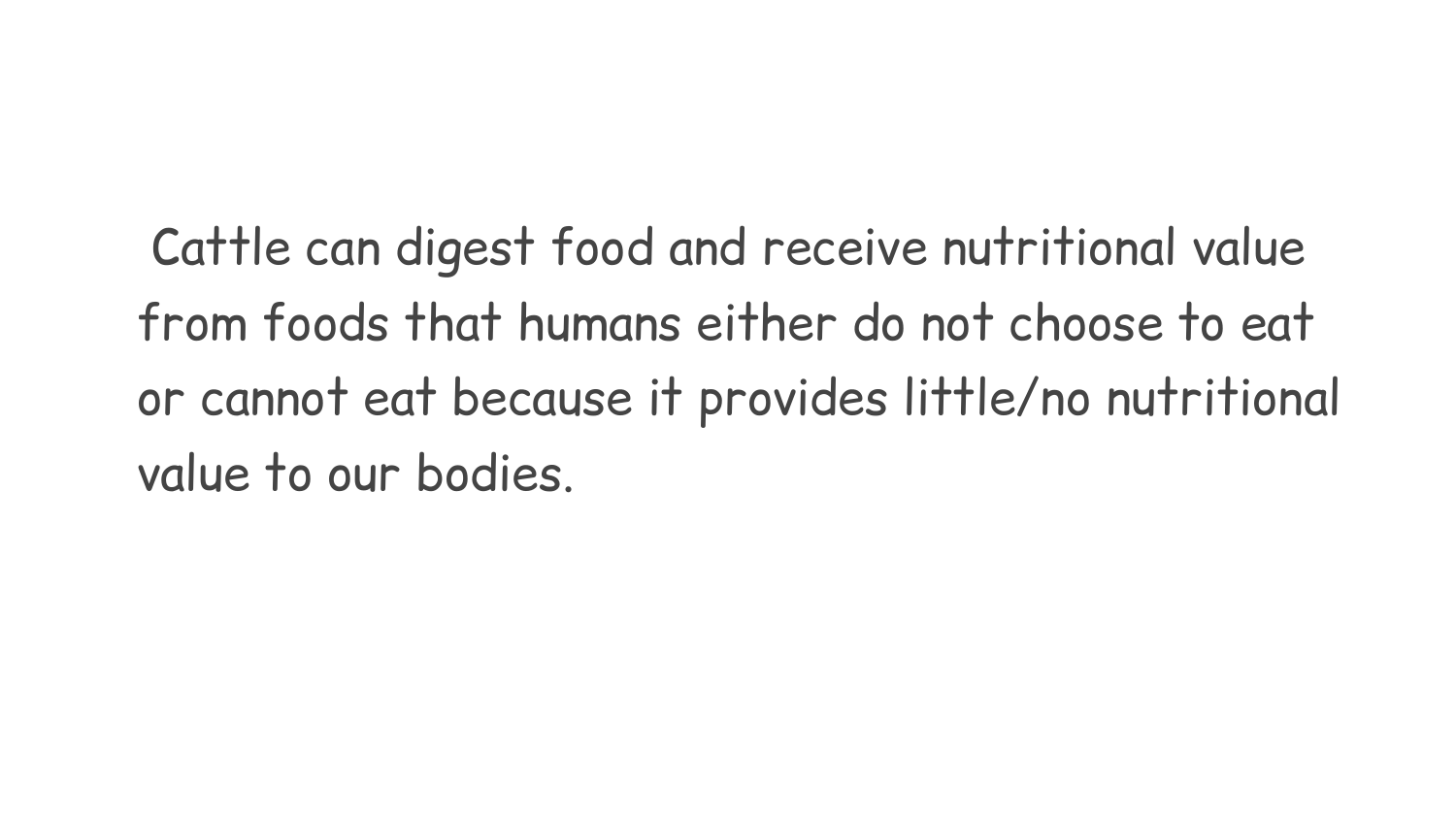

#
 Cattle can digest food and receive nutritional value from foods that humans either do not choose to eat or cannot eat because it provides little/no nutritional value to our bodies.